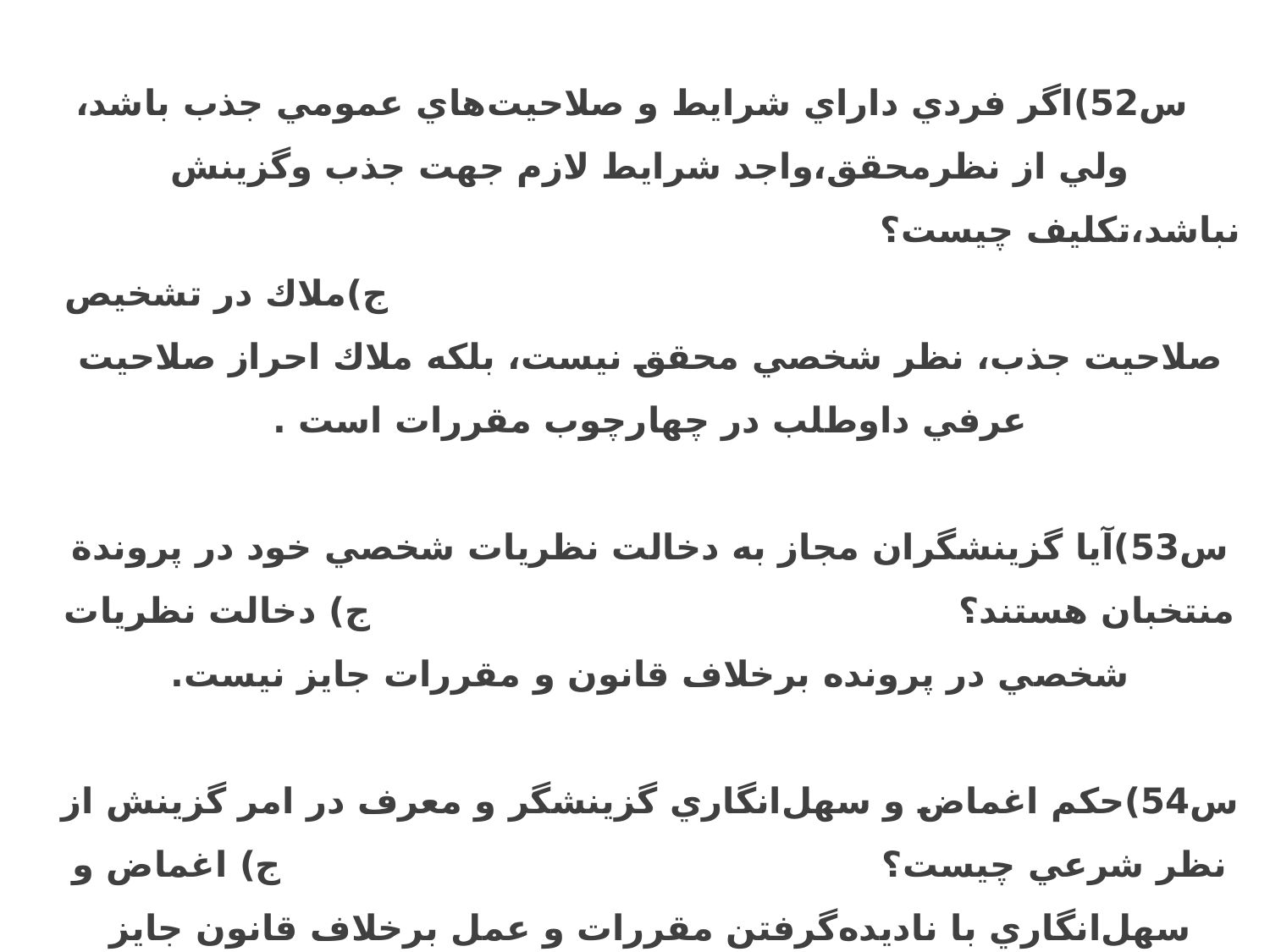

2/3-اعمال نظر شخصی محقق                                                                                                                                                          س52)اگر فردي داراي شرايط و صلاحيت‌هاي عمومي جذب باشد، ولي از نظرمحقق،واجد شرایط لازم جهت جذب وگزینش نباشد،تکلیف چیست؟                                                                                                                                         ج)ملاك در تشخيص صلاحيت جذب، نظر شخصي محقق نيست، بلكه ملاك احراز صلاحيت عرفي داوطلب در چهارچوب مقررات است .

س53)آيا گزينشگران مجاز به دخالت نظريات شخصي خود در پروندة منتخبان هستند؟                                                ج) دخالت نظريات شخصي در پرونده برخلاف قانون و مقررات جايز نيست.

س54)حکم اغماض و سهل‌انگاري گزينشگر و معرف در امر گزينش از نظر شرعي چیست؟                                                 ج) اغماض و سهل‌انگاري با ناديده‌گرفتن مقررات و عمل برخلاف قانون جايز نيست.